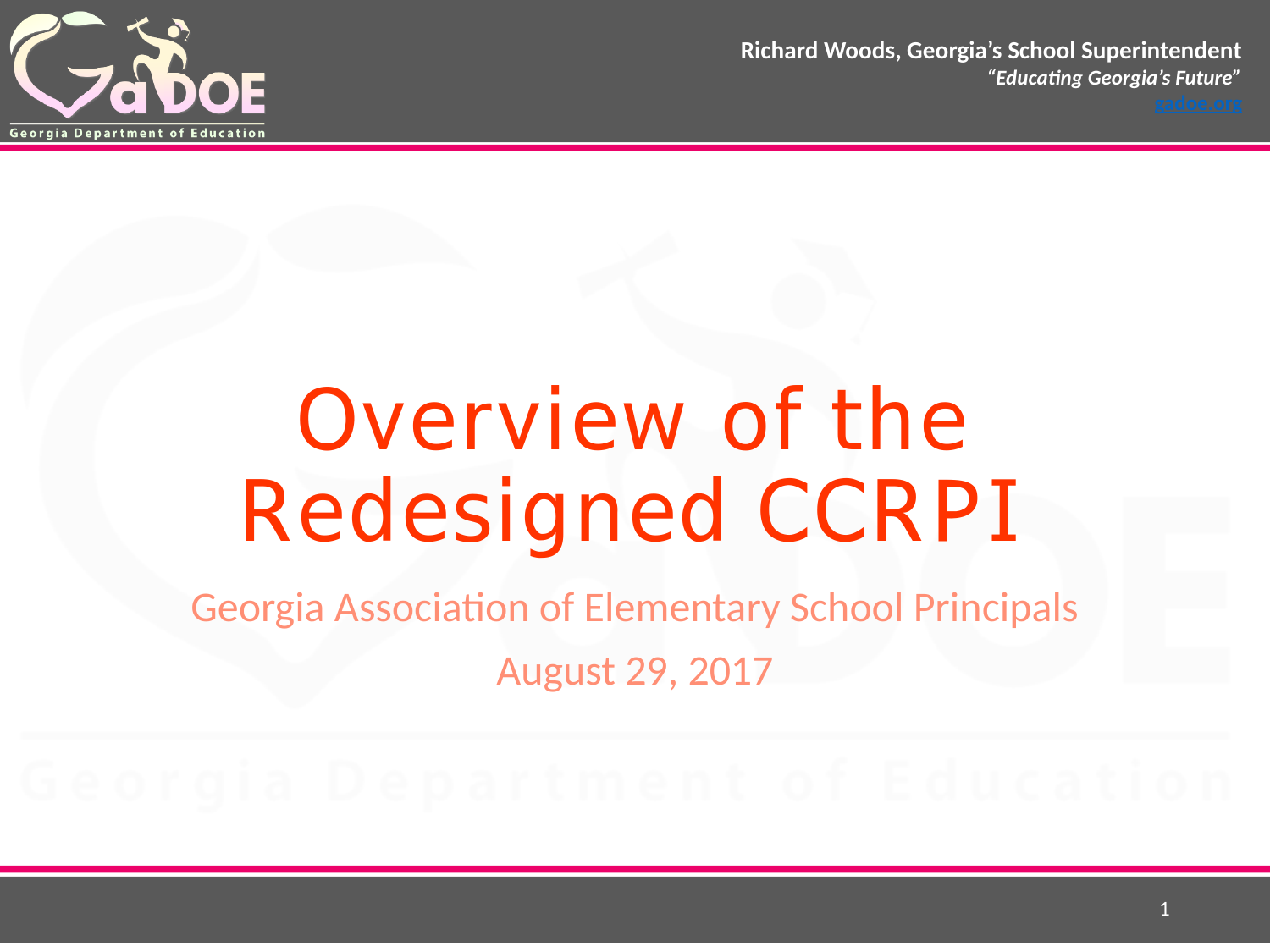

# Overview of the Redesigned CCRPI
Georgia Association of Elementary School Principals
August 29, 2017
1